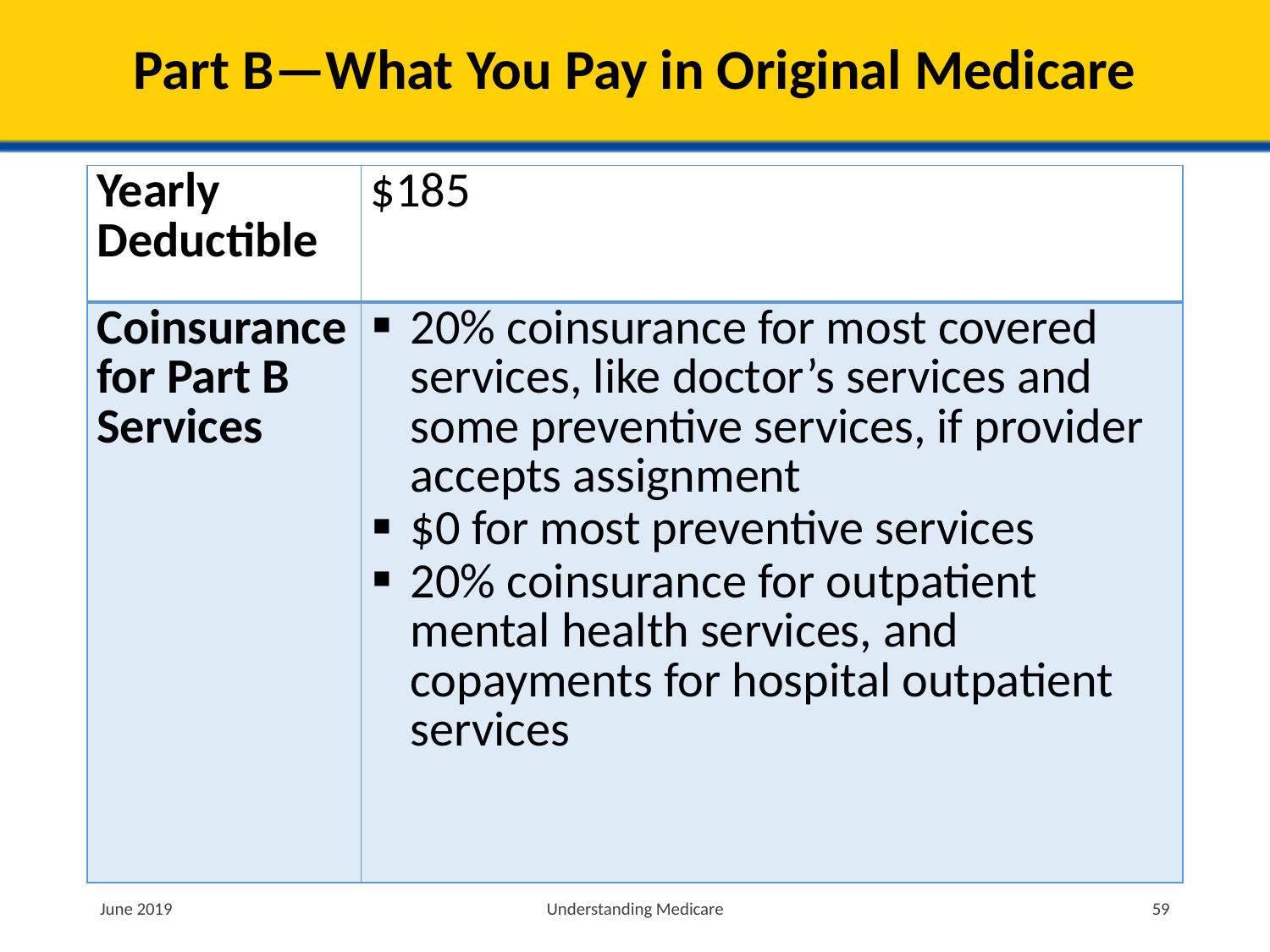

# Part B—What You Pay in Original Medicare
| Yearly Deductible | $185 |
| --- | --- |
| Coinsurance for Part B Services | 20% coinsurance for most covered services, like doctor’s services and some preventive services, if provider accepts assignment $0 for most preventive services 20% coinsurance for outpatient mental health services, and copayments for hospital outpatient services |
June 2019
Understanding Medicare
59